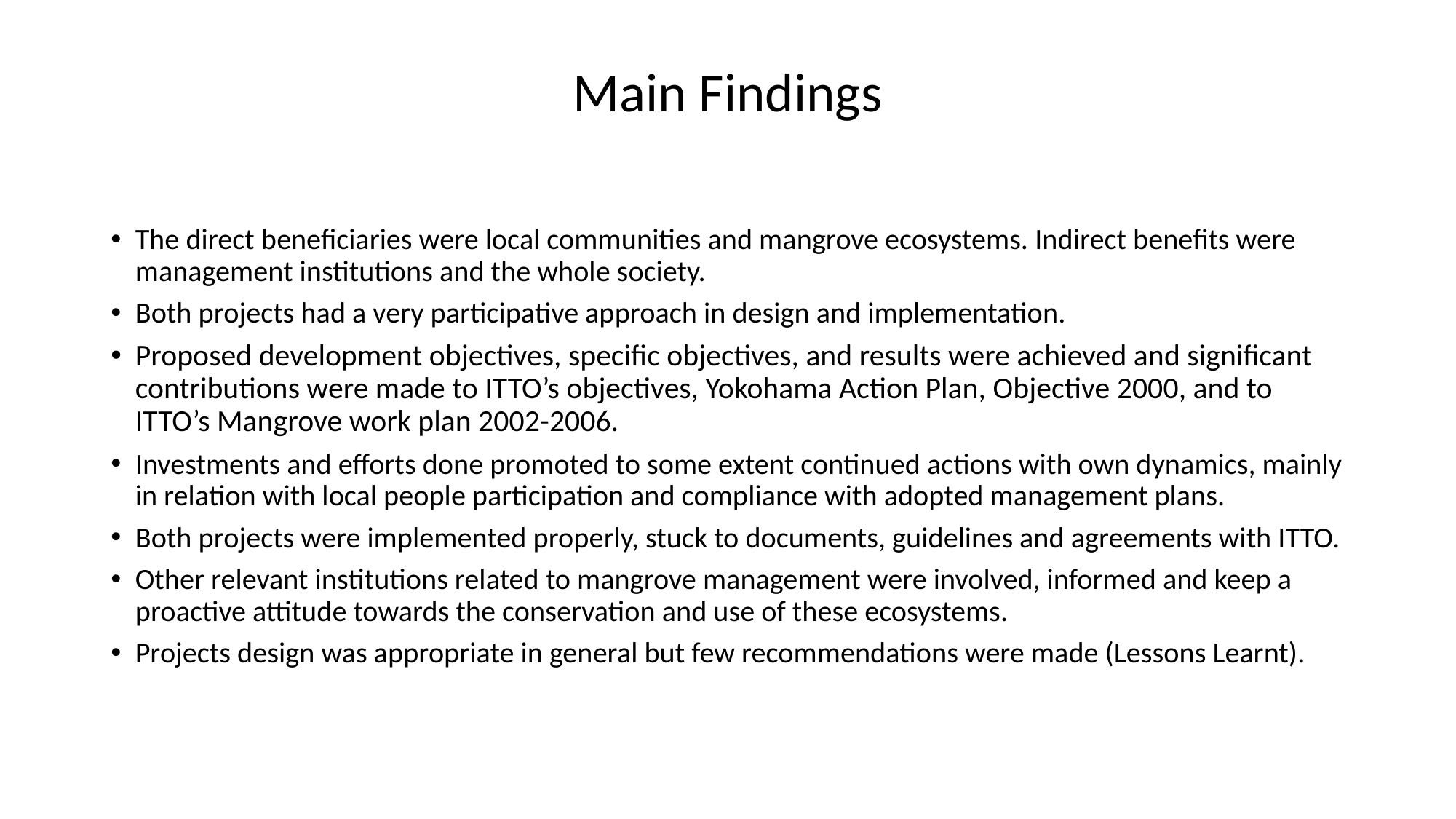

# Main Findings

The direct beneficiaries were local communities and mangrove ecosystems. Indirect benefits were management institutions and the whole society.
Both projects had a very participative approach in design and implementation.
Proposed development objectives, specific objectives, and results were achieved and significant contributions were made to ITTO’s objectives, Yokohama Action Plan, Objective 2000, and to ITTO’s Mangrove work plan 2002-2006.
Investments and efforts done promoted to some extent continued actions with own dynamics, mainly in relation with local people participation and compliance with adopted management plans.
Both projects were implemented properly, stuck to documents, guidelines and agreements with ITTO.
Other relevant institutions related to mangrove management were involved, informed and keep a proactive attitude towards the conservation and use of these ecosystems.
Projects design was appropriate in general but few recommendations were made (Lessons Learnt).